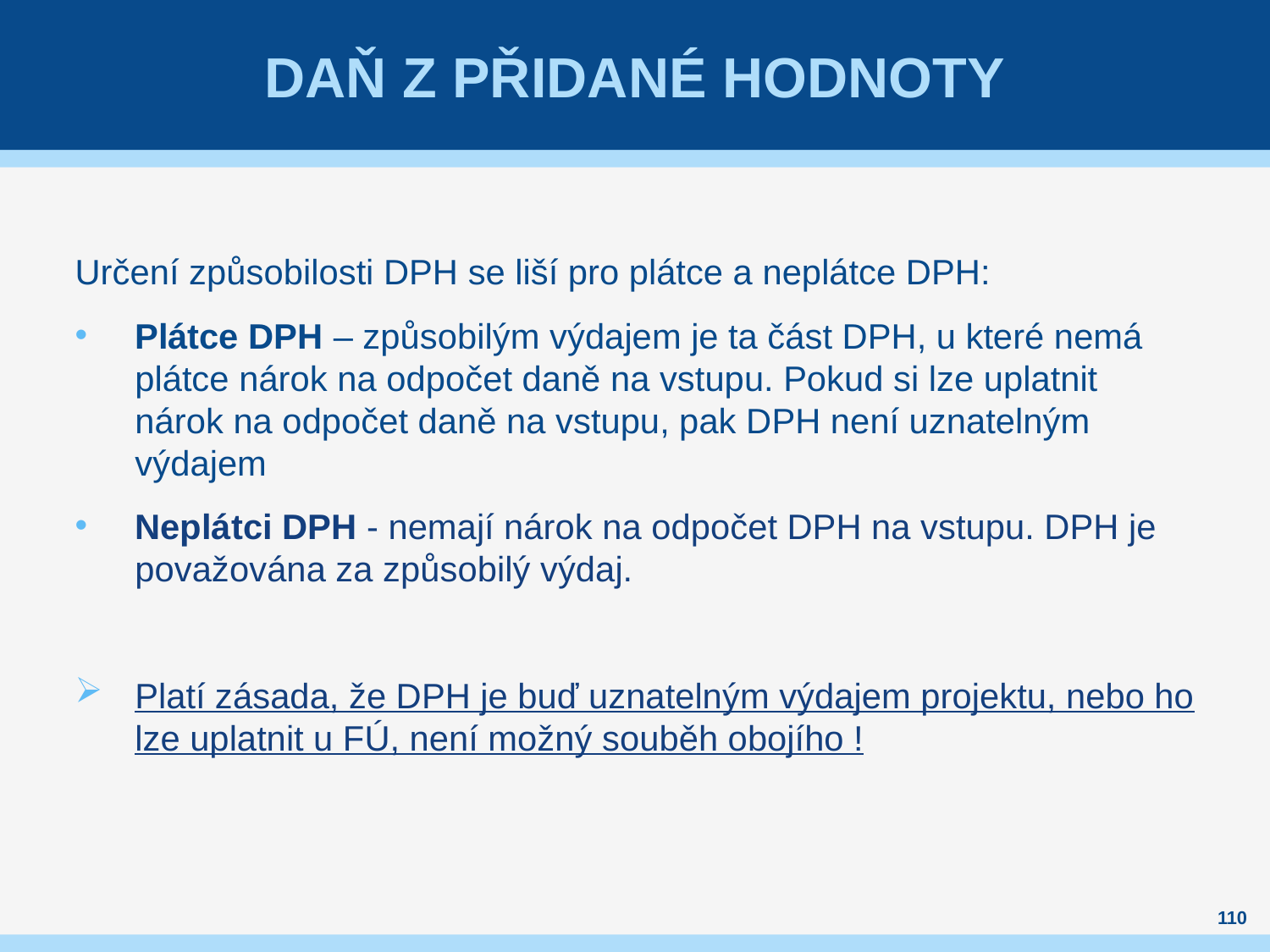

# Daň z přidané hodnoty
Určení způsobilosti DPH se liší pro plátce a neplátce DPH:
Plátce DPH – způsobilým výdajem je ta část DPH, u které nemá plátce nárok na odpočet daně na vstupu. Pokud si lze uplatnit nárok na odpočet daně na vstupu, pak DPH není uznatelným výdajem
Neplátci DPH - nemají nárok na odpočet DPH na vstupu. DPH je považována za způsobilý výdaj.

Platí zásada, že DPH je buď uznatelným výdajem projektu, nebo ho lze uplatnit u FÚ, není možný souběh obojího !

110